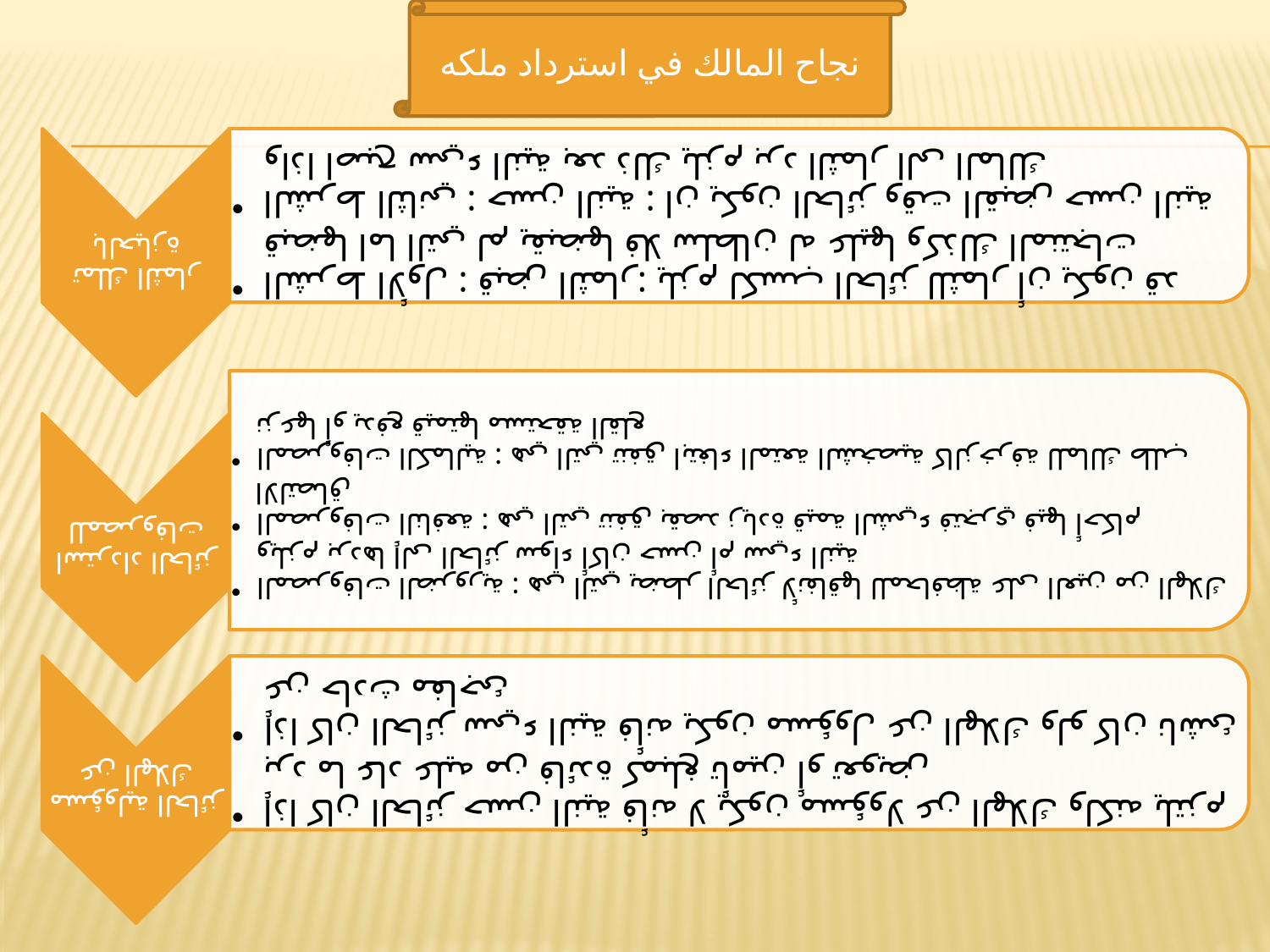

# *
نجاح المالك في استرداد ملكه
تملك الثمار بالحيازة
الشرط الأول : قبض الثمار: يلزم لكسب الحائز للثمار أن يكون قد قبضها اما التي لم يقبضها فلا سلطان له عليها وكذلك المنتجات
الشرط الثاني : حسن النية : ان يكون الحائز وقت القبض حسن النية واذا اصبح سيء النية بعد ذلك يلزم برد الثمار الى المالك
استرداد الحائز للمصروفات
المصروفات الضرورية : هي التي يضطر الحائز لأنفاقها للمحافظة على العين من الهلاك ويلزم بردها إلى الحائز سواء أكان حسن أم سيء النية
المصروفات النافعة : هي التي تنفق بقصد زيادة قيمة الشيء فتجري فيها أحكام الالتصاق
المصروفات الكمالية : هي التي تنفق ابتغاء المتعة الشخصية كالزخرفة للمالك طلب نزعها أو يدفع قيمتها مستحقة القلع
مسؤولية الحائز عن الهلاك
إذا كان الحائز حسن النية فأنه لا يكون مسؤولا عن الهلاك ولكنه يلتزم برد ما عاد عليه من فائدة كمبلغ تأمين أو تعويض
إذا كان الحائز سيء النية فأنه يكون مسؤول عن الهلاك ولو كان ناشئ عن حادث مفاجئ